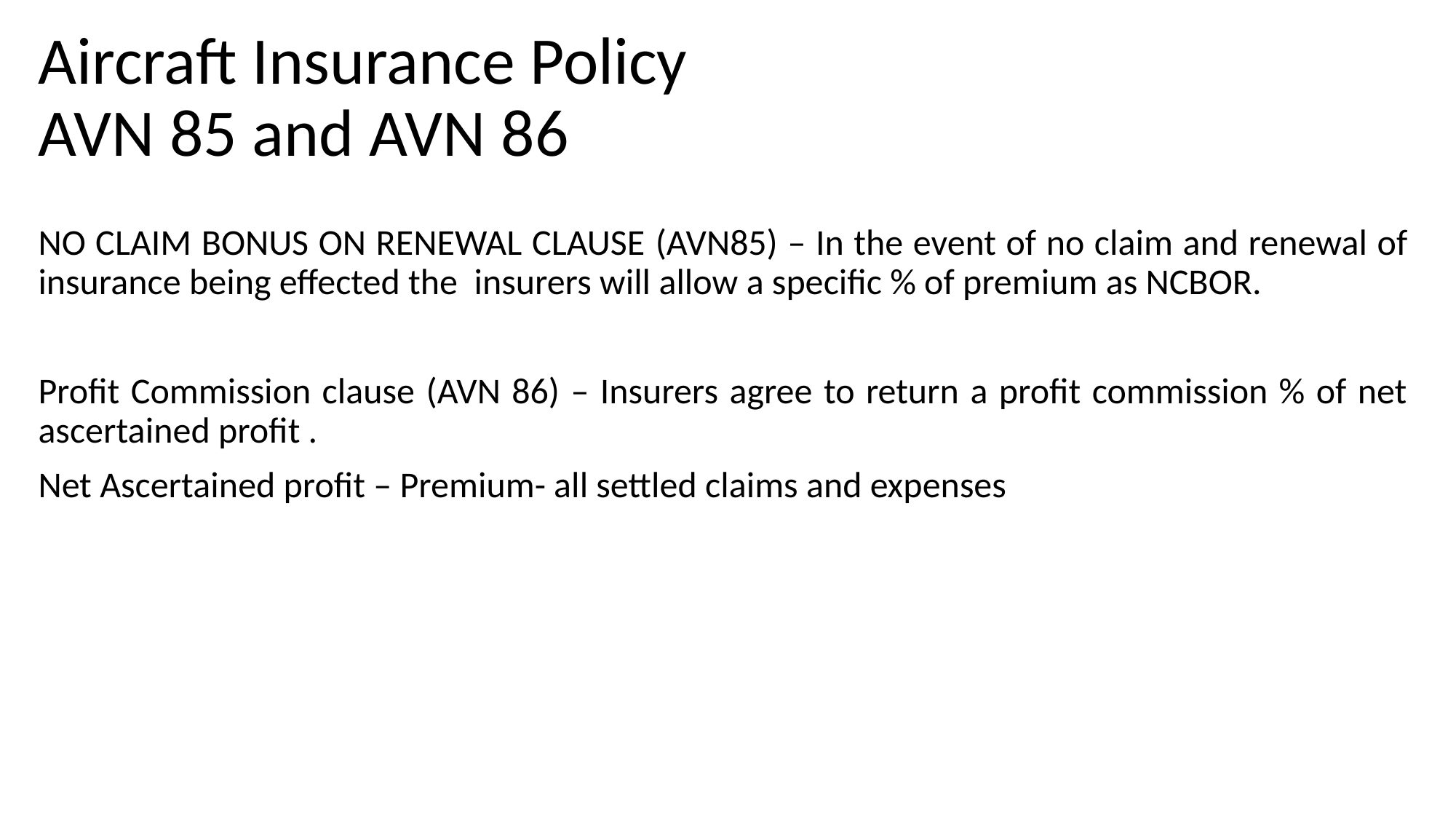

# Aircraft Insurance Policy AVN 85 and AVN 86
NO CLAIM BONUS ON RENEWAL CLAUSE (AVN85) – In the event of no claim and renewal of insurance being effected the  insurers will allow a specific % of premium as NCBOR.

Profit Commission clause (AVN 86) – Insurers agree to return a profit commission % of net ascertained profit .
Net Ascertained profit – Premium- all settled claims and expenses